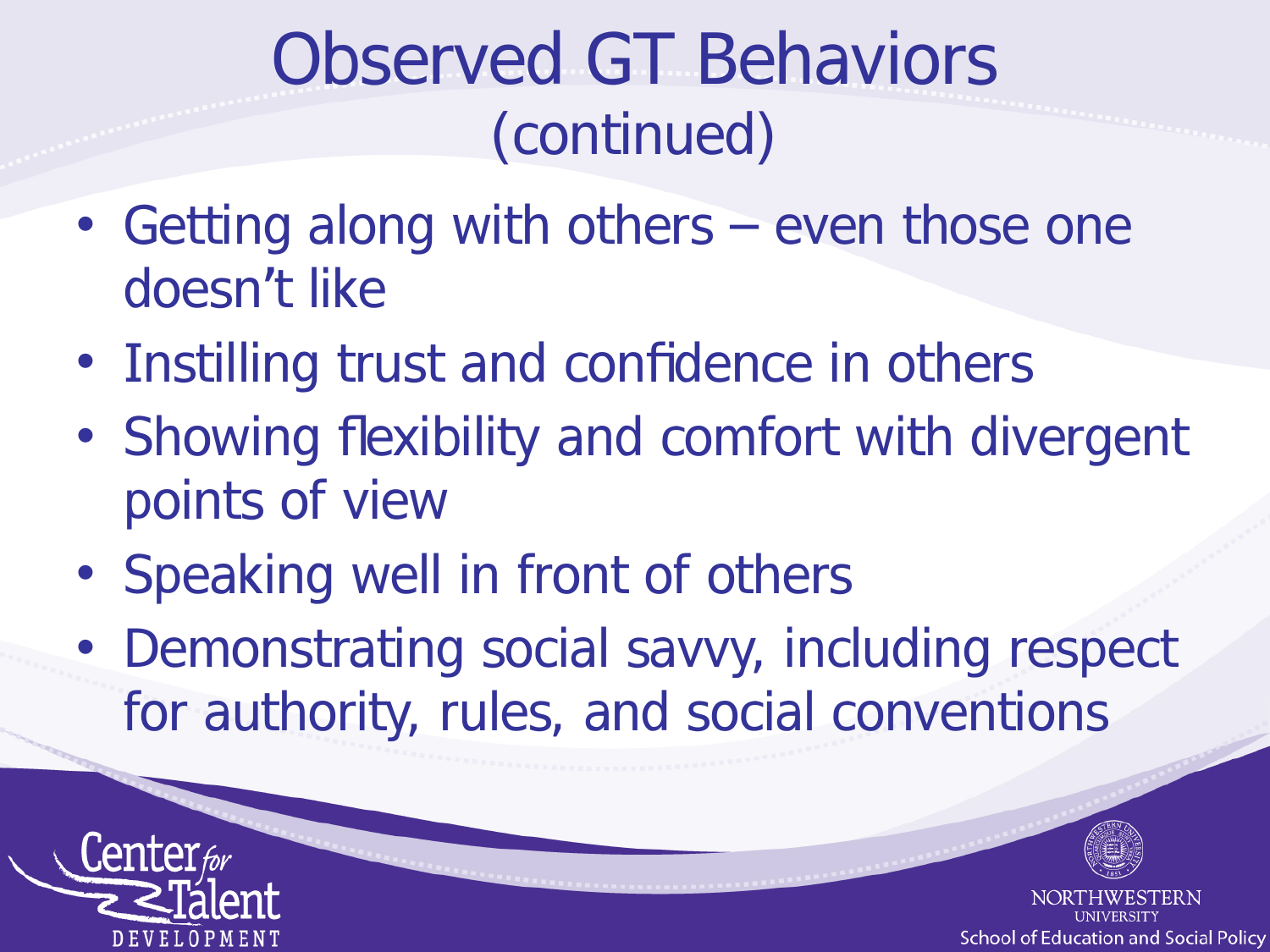

# Observed GT Behaviors (continued)
Getting along with others – even those one doesn’t like
Instilling trust and confidence in others
Showing flexibility and comfort with divergent points of view
Speaking well in front of others
Demonstrating social savvy, including respect for authority, rules, and social conventions